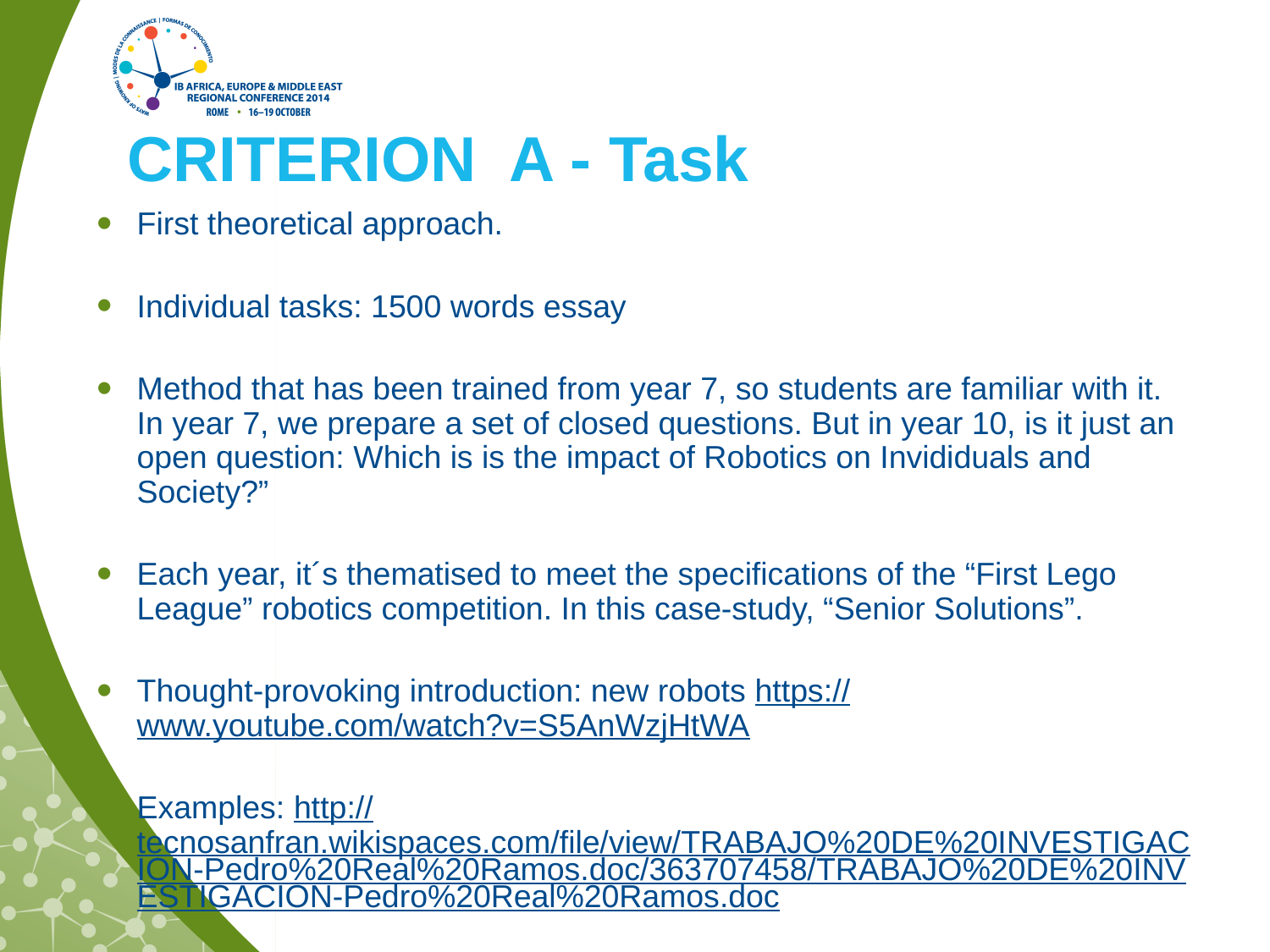

# CRITERION  A - Task
First theoretical approach.

Individual tasks: 1500 words essay

Method that has been trained from year 7, so students are familiar with it. In year 7, we prepare a set of closed questions. But in year 10, is it just an open question: Which is is the impact of Robotics on Invididuals and Society?”

Each year, it´s thematised to meet the specifications of the “First Lego League” robotics competition. In this case-study, “Senior Solutions”.

Thought-provoking introduction: new robots https://www.youtube.com/watch?v=S5AnWzjHtWA

Examples: http://tecnosanfran.wikispaces.com/file/view/TRABAJO%20DE%20INVESTIGACION-Pedro%20Real%20Ramos.doc/363707458/TRABAJO%20DE%20INVESTIGACION-Pedro%20Real%20Ramos.doc